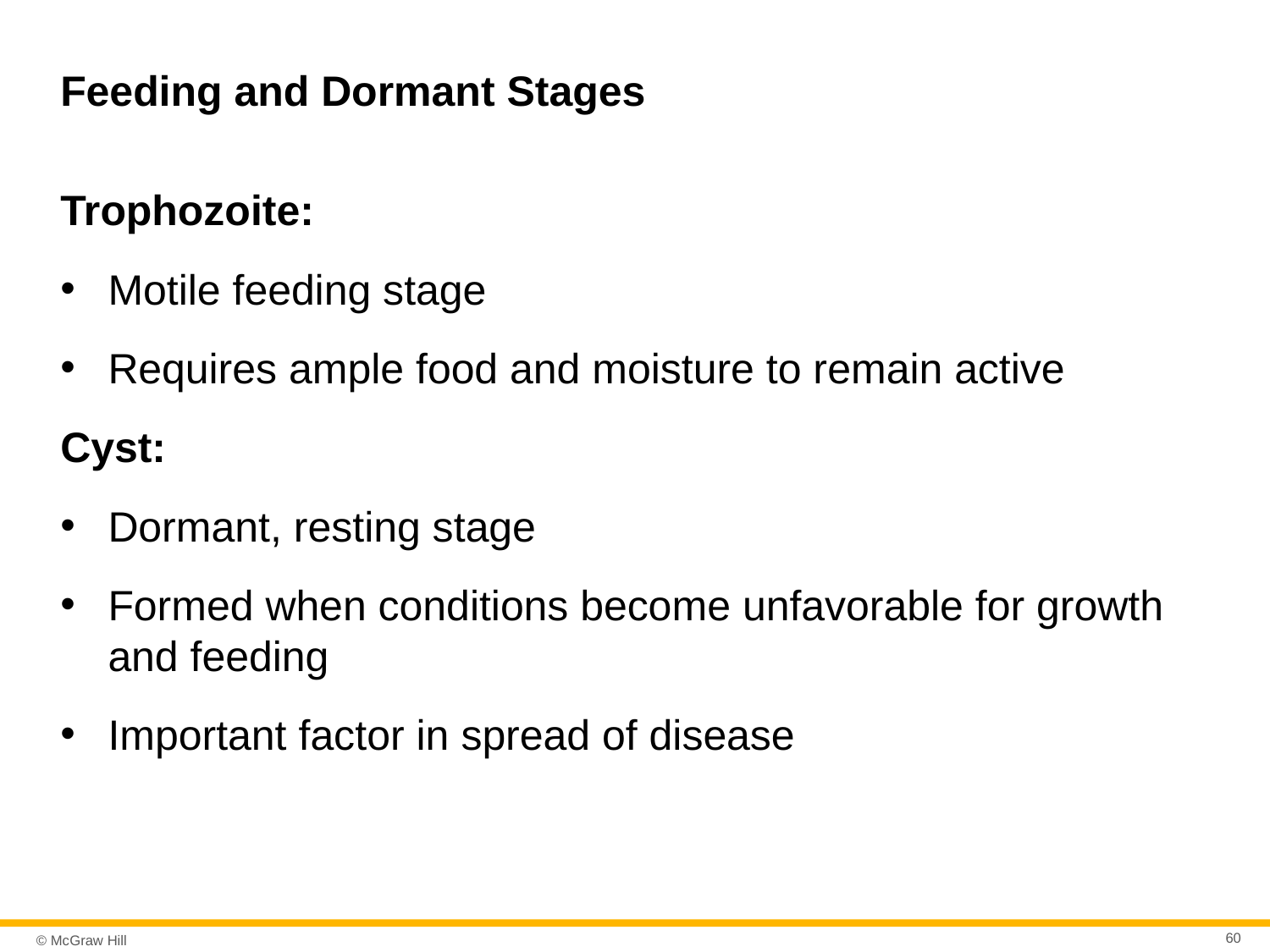

# Feeding and Dormant Stages
Trophozoite:
Motile feeding stage
Requires ample food and moisture to remain active
Cyst:
Dormant, resting stage
Formed when conditions become unfavorable for growth and feeding
Important factor in spread of disease